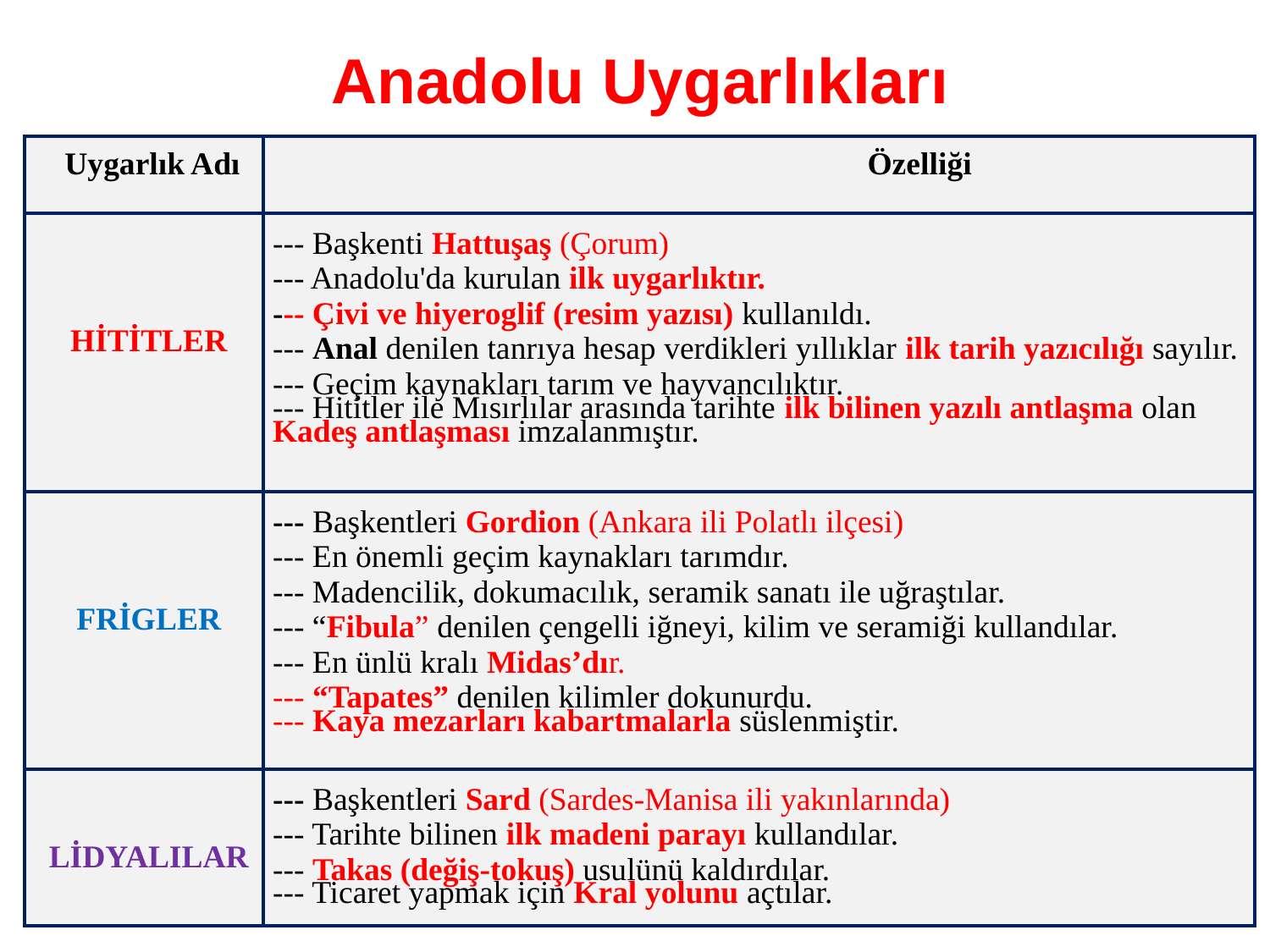

Anadolu Uygarlıkları
| Uygarlık Adı | Özelliği |
| --- | --- |
| HİTİTLER | --- Başkenti Hattuşaş (Çorum) --- Anadolu'da kurulan ilk uygarlıktır. --- Çivi ve hiyeroglif (resim yazısı) kullanıldı. --- Anal denilen tanrıya hesap verdikleri yıllıklar ilk tarih yazıcılığı sayılır. --- Geçim kaynakları tarım ve hayvancılıktır. --- Hititler ile Mısırlılar arasında tarihte ilk bilinen yazılı antlaşma olan Kadeş antlaşması imzalanmıştır. |
| FRİGLER | --- Başkentleri Gordion (Ankara ili Polatlı ilçesi) --- En önemli geçim kaynakları tarımdır. --- Madencilik, dokumacılık, seramik sanatı ile uğraştılar. --- “Fibula” denilen çengelli iğneyi, kilim ve seramiği kullandılar. --- En ünlü kralı Midas’dır. --- “Tapates” denilen kilimler dokunurdu. --- Kaya mezarları kabartmalarla süslenmiştir. |
| LİDYALILAR | --- Başkentleri Sard (Sardes-Manisa ili yakınlarında) --- Tarihte bilinen ilk madeni parayı kullandılar. --- Takas (değiş-tokuş) usulünü kaldırdılar. --- Ticaret yapmak için Kral yolunu açtılar. |